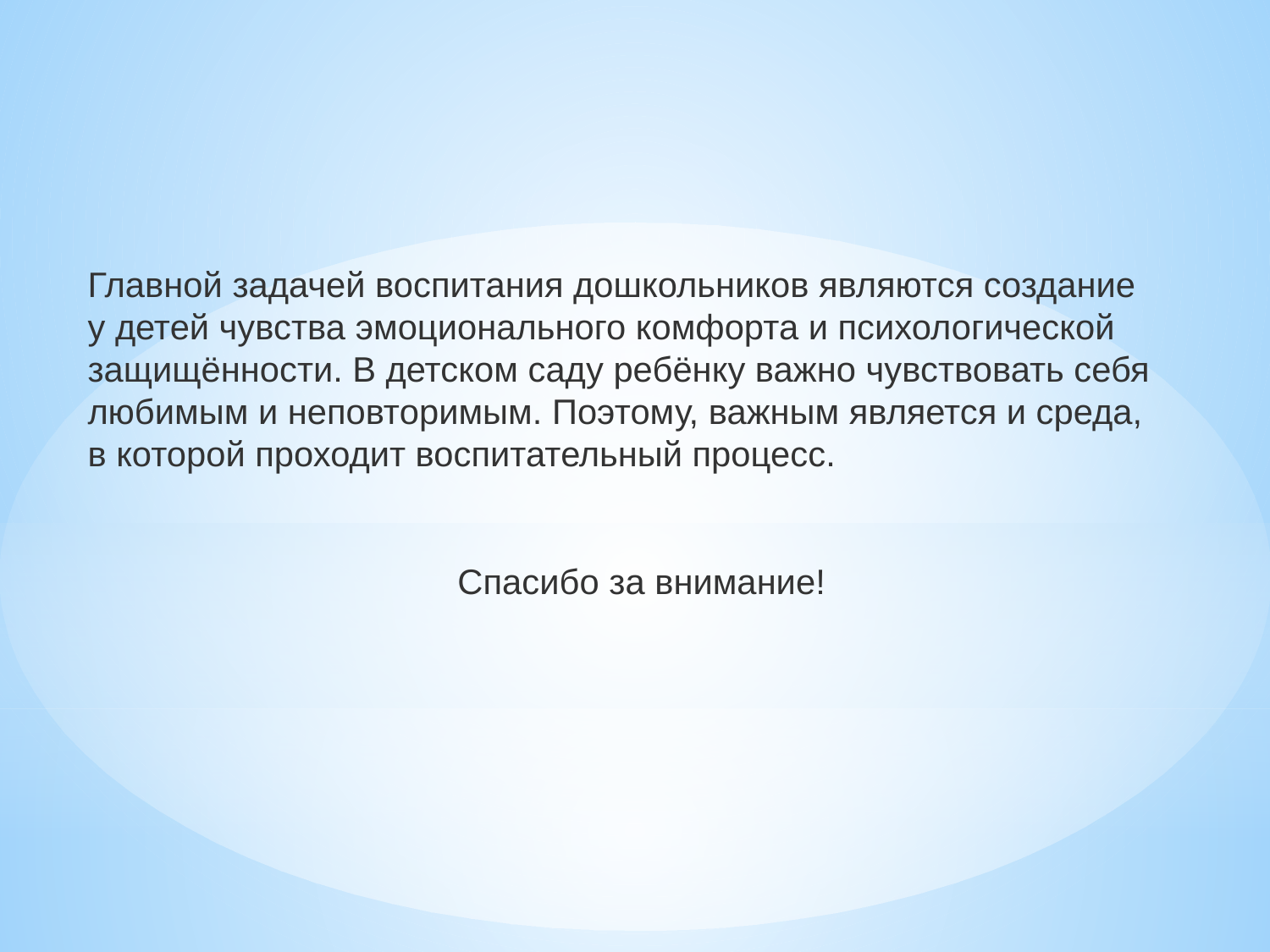

# Главной задачей воспитания дошкольников являются создание у детей чувства эмоционального комфорта и психологической защищённости. В детском саду ребёнку важно чувствовать себя любимым и неповторимым. Поэтому, важным является и среда, в которой проходит воспитательный процесс. Спасибо за внимание!